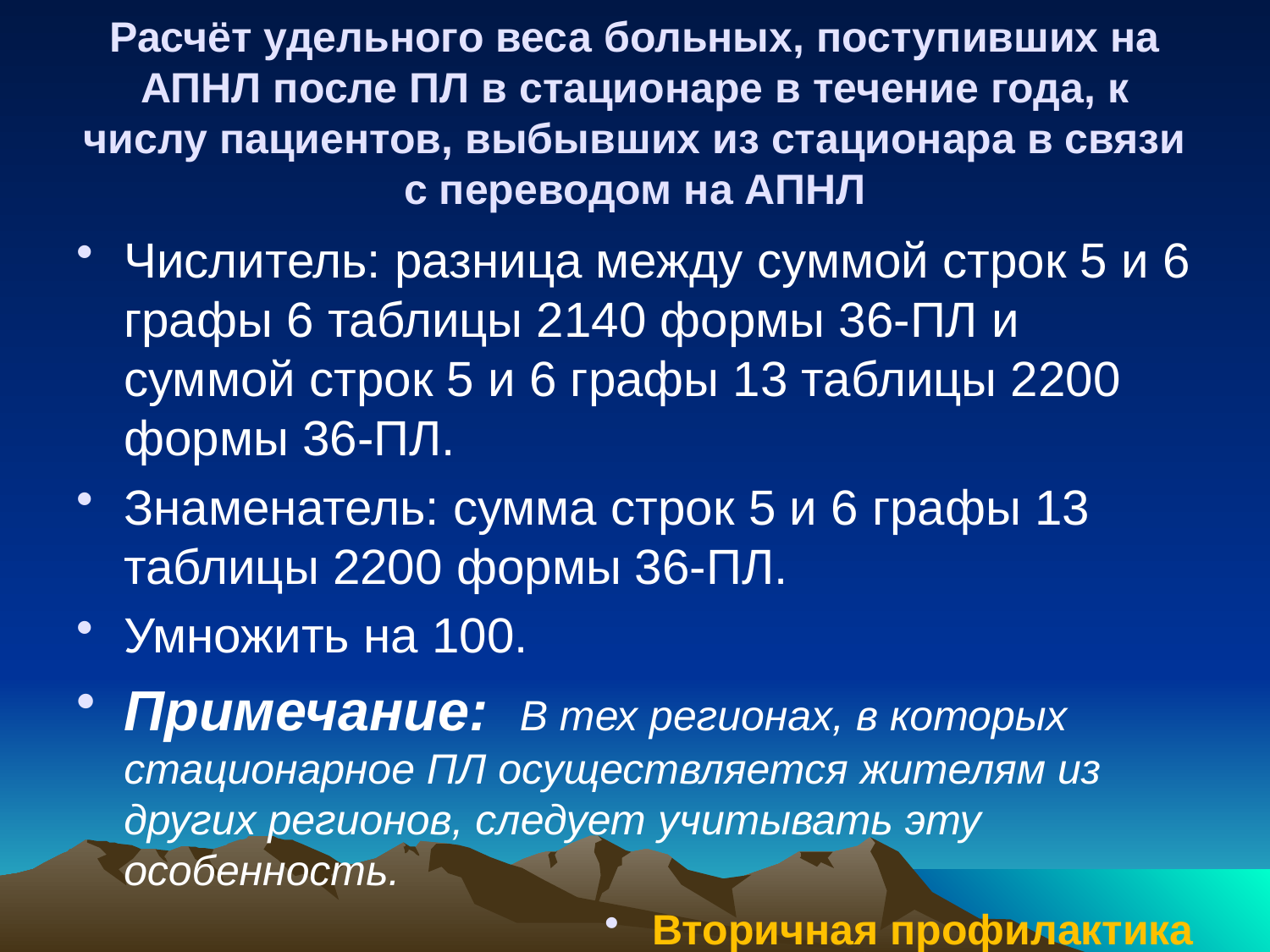

# Расчёт удельного веса больных, поступивших на АПНЛ после ПЛ в стационаре в течение года, к числу пациентов, выбывших из стационара в связи с переводом на АПНЛ
Числитель: разница между суммой строк 5 и 6 графы 6 таблицы 2140 формы 36-ПЛ и суммой строк 5 и 6 графы 13 таблицы 2200 формы 36-ПЛ.
Знаменатель: сумма строк 5 и 6 графы 13 таблицы 2200 формы 36-ПЛ.
Умножить на 100.
Примечание:  В тех регионах, в которых стационарное ПЛ осуществляется жителям из других регионов, следует учитывать эту особенность.
Вторичная профилактика